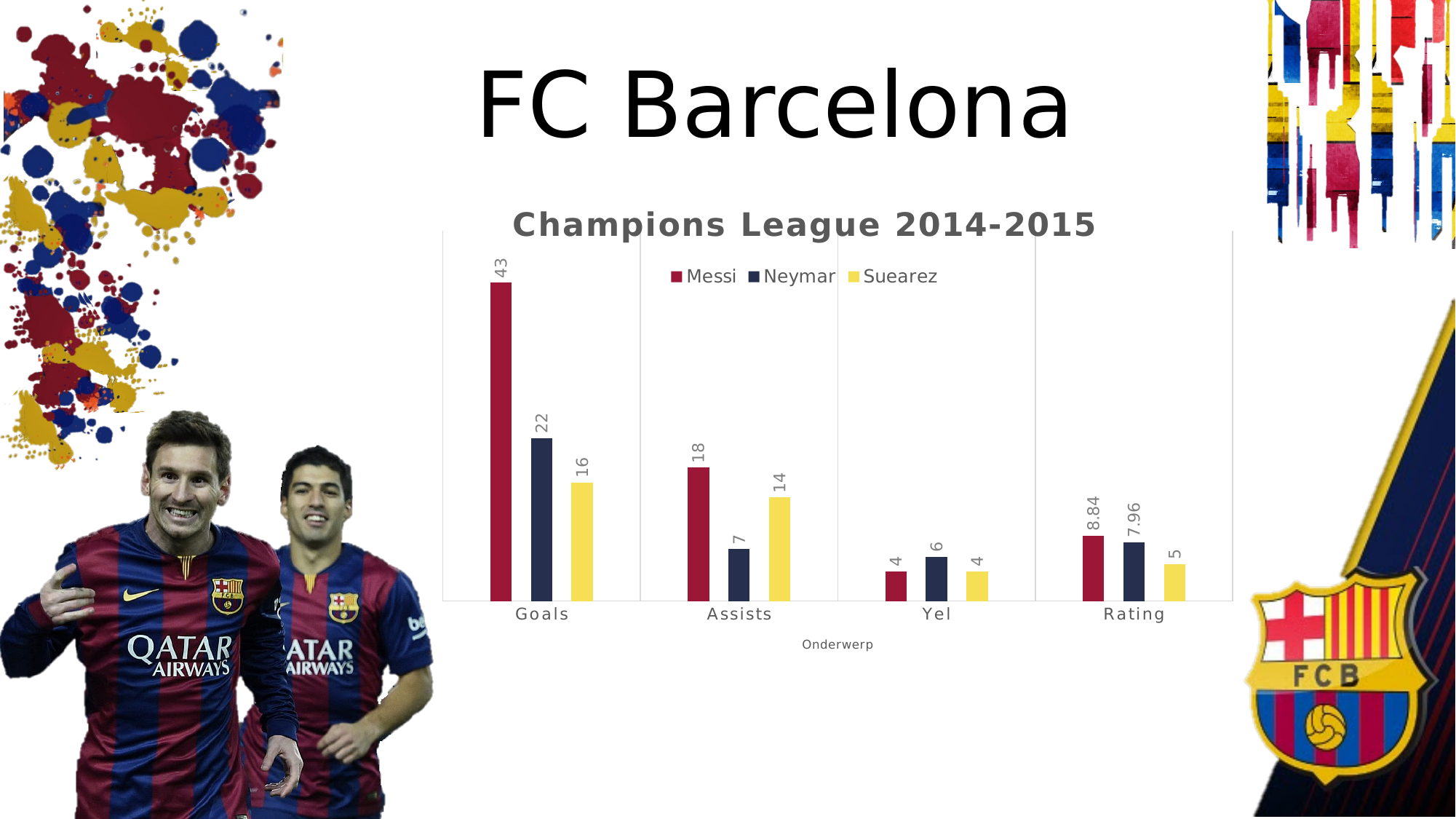

# FC Barcelona

### Chart: Champions League 2014-2015

| Category | Messi | Neymar | Suearez |
|---|---|---|---|
| Goals | 43.0 | 22.0 | 16.0 |
| Assists | 18.0 | 7.0 | 14.0 |
| Yel | 4.0 | 6.0 | 4.0 |
| Rating | 8.84 | 7.96 | 5.0 |